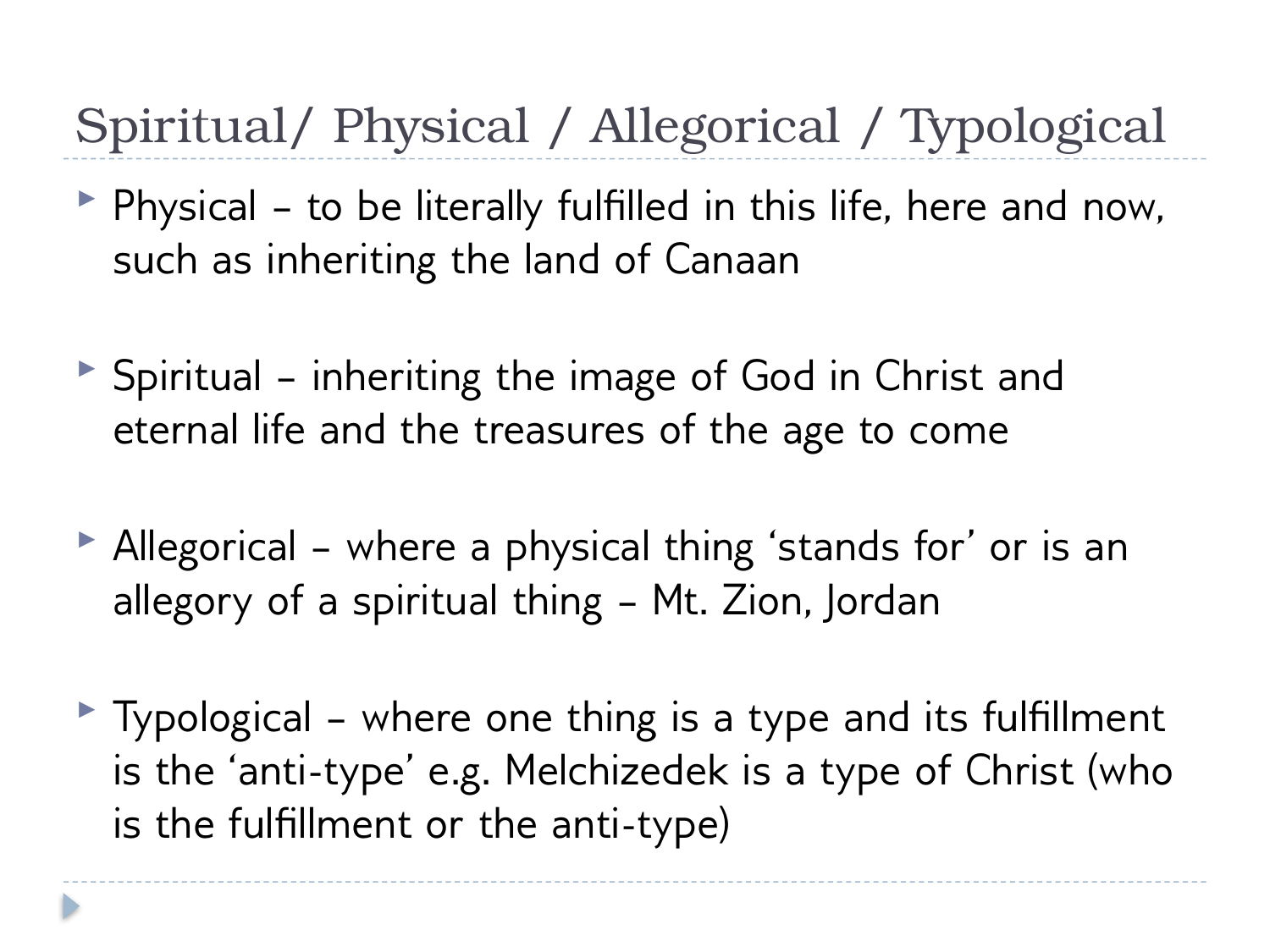

# Spiritual/ Physical / Allegorical / Typological
Physical – to be literally fulfilled in this life, here and now, such as inheriting the land of Canaan
Spiritual – inheriting the image of God in Christ and eternal life and the treasures of the age to come
Allegorical – where a physical thing ‘stands for’ or is an allegory of a spiritual thing – Mt. Zion, Jordan
Typological – where one thing is a type and its fulfillment is the ‘anti-type’ e.g. Melchizedek is a type of Christ (who is the fulfillment or the anti-type)